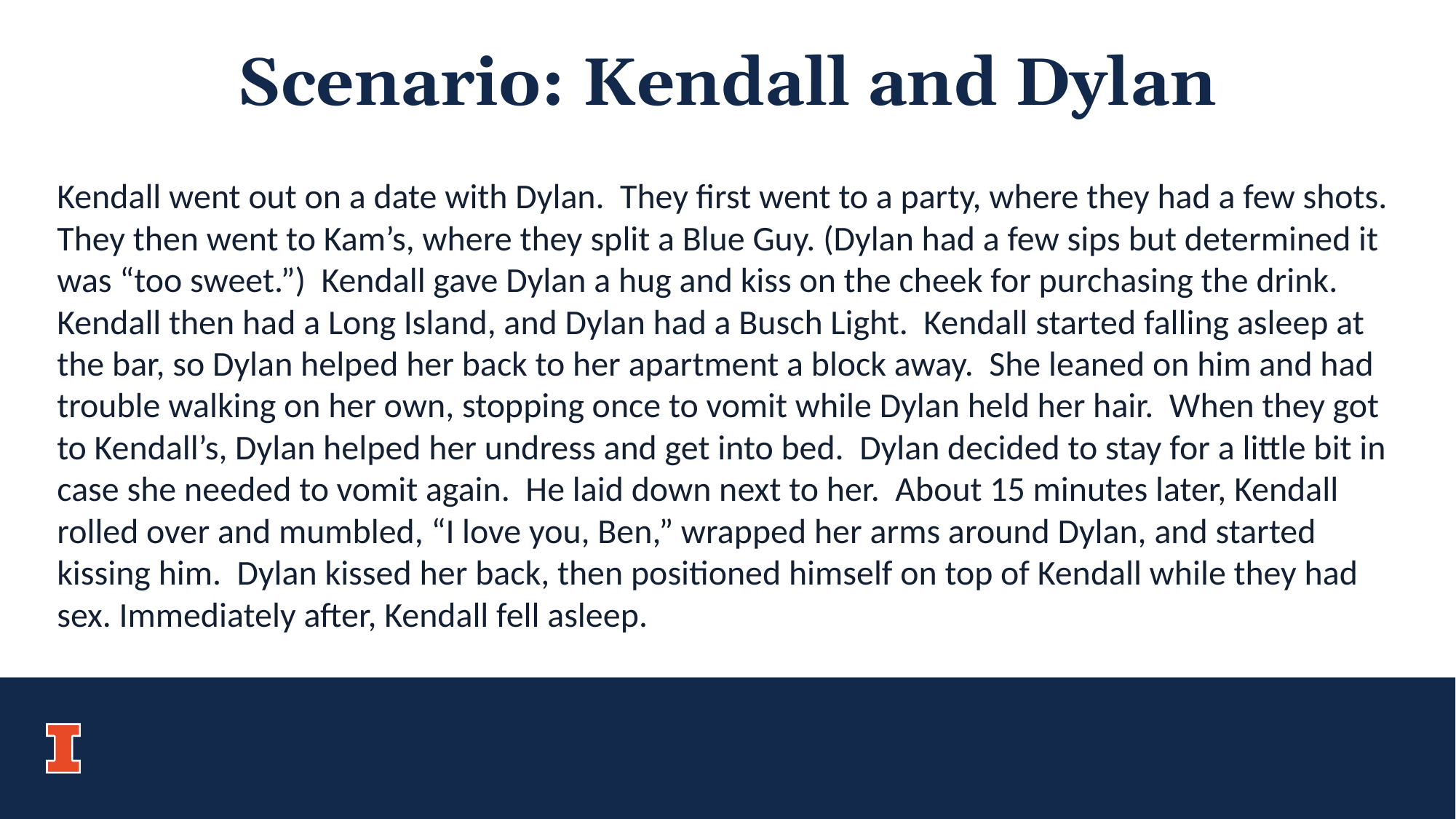

Scenario: Kendall and Dylan
Kendall went out on a date with Dylan.  They first went to a party, where they had a few shots. They then went to Kam’s, where they split a Blue Guy. (Dylan had a few sips but determined it was “too sweet.”)  Kendall gave Dylan a hug and kiss on the cheek for purchasing the drink.  Kendall then had a Long Island, and Dylan had a Busch Light.  Kendall started falling asleep at the bar, so Dylan helped her back to her apartment a block away.  She leaned on him and had trouble walking on her own, stopping once to vomit while Dylan held her hair.  When they got to Kendall’s, Dylan helped her undress and get into bed.  Dylan decided to stay for a little bit in case she needed to vomit again.  He laid down next to her.  About 15 minutes later, Kendall rolled over and mumbled, “I love you, Ben,” wrapped her arms around Dylan, and started kissing him.  Dylan kissed her back, then positioned himself on top of Kendall while they had sex. Immediately after, Kendall fell asleep.